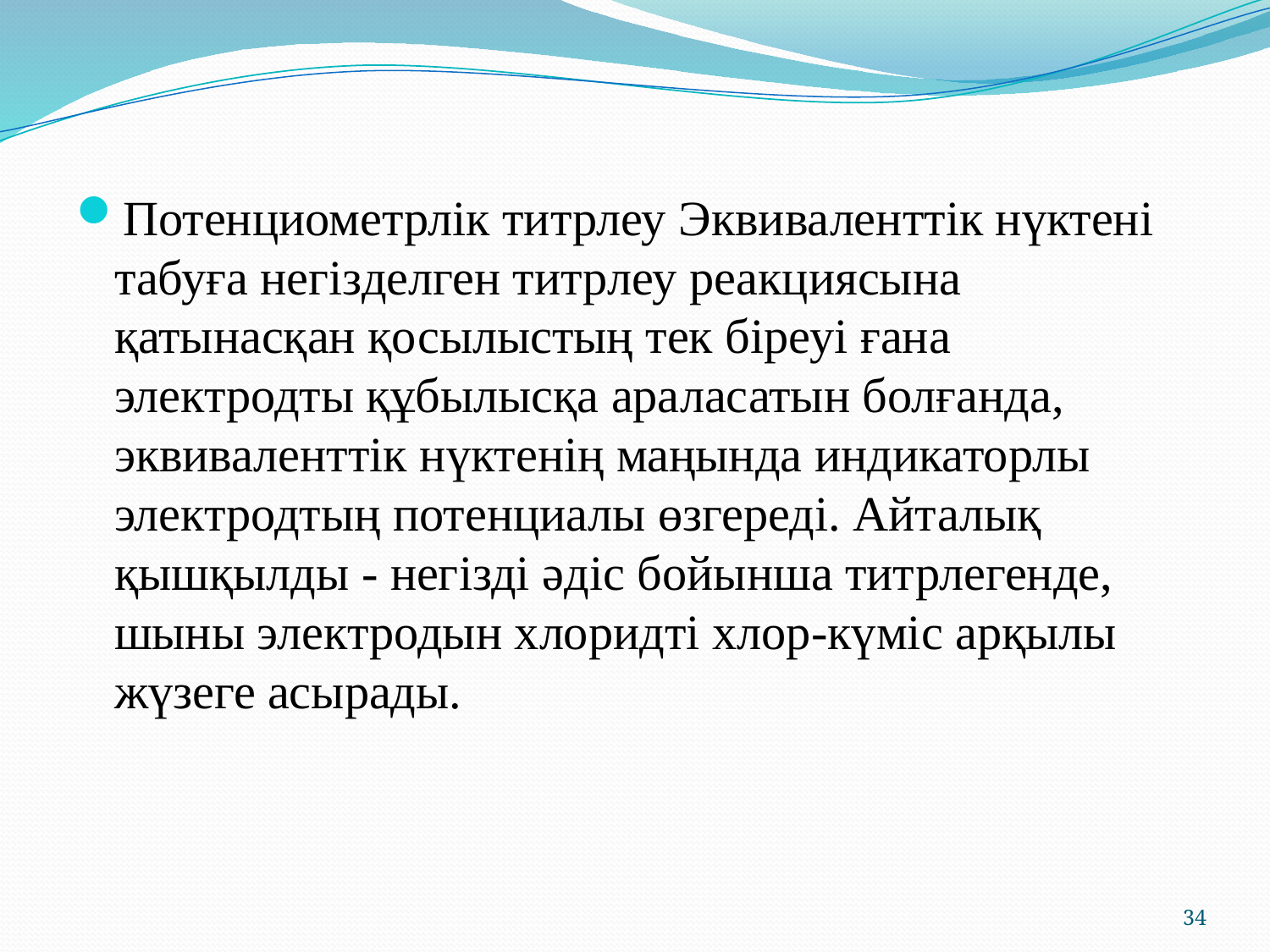

Потенциометрлік титрлеу Эквиваленттік нүктені табуға негізделген титрлеу реакциясына қатынасқан қосылыстың тек біреуі ғана электродты құбылысқа араласатын болғанда, эквиваленттік нүктенің маңында индикаторлы электродтың потенциалы өзгереді. Айталық қышқылды - негізді әдіс бойынша титрлегенде, шыны электродын хлоридті хлор-күміс арқылы жүзеге асырады.
34